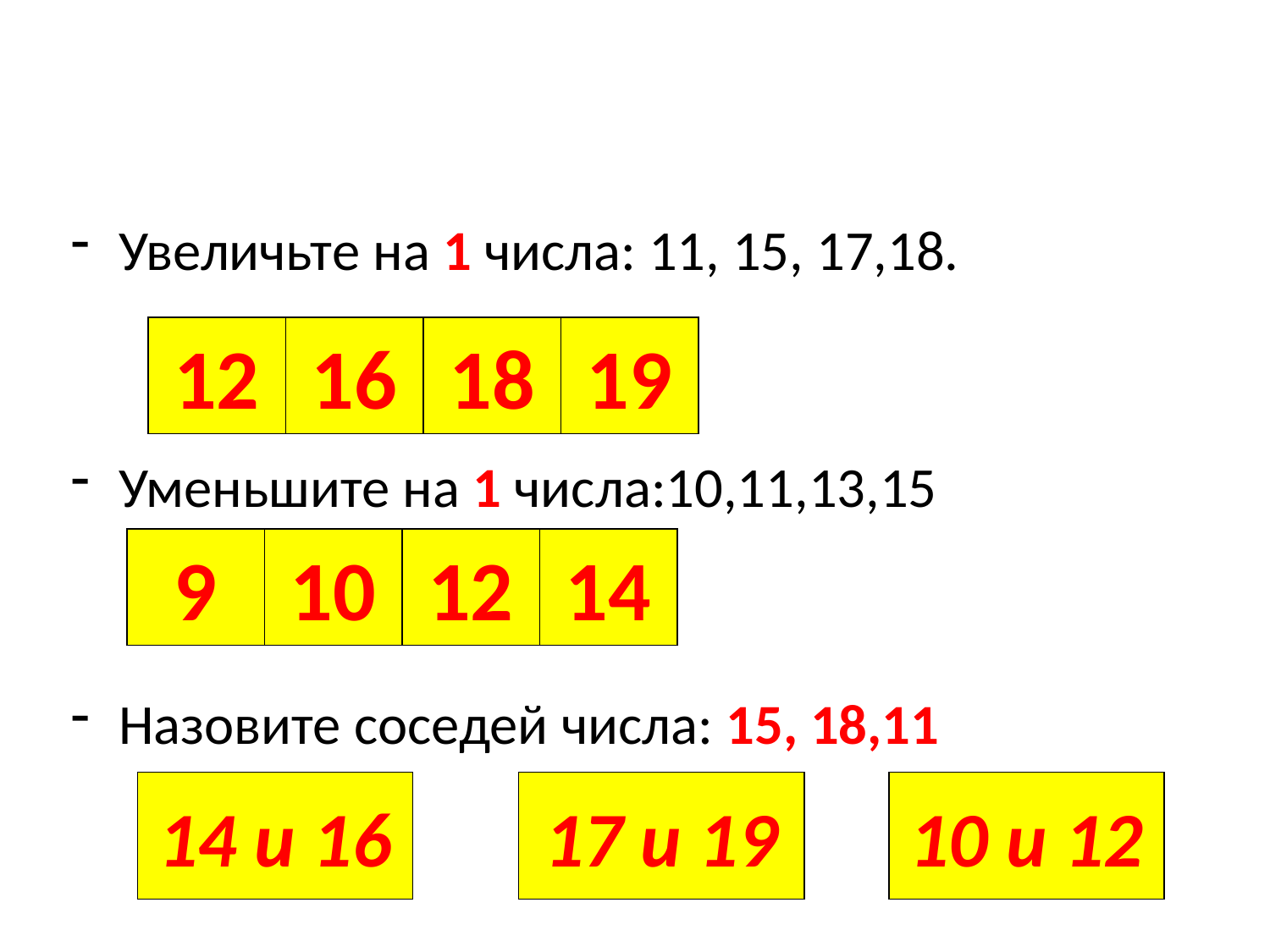

Увеличьте на 1 числа: 11, 15, 17,18.

Уменьшите на 1 числа:10,11,13,15

Назовите соседей числа: 15, 18,11
12
16
18
19
9
10
12
14
14 и 16
17 и 19
10 и 12